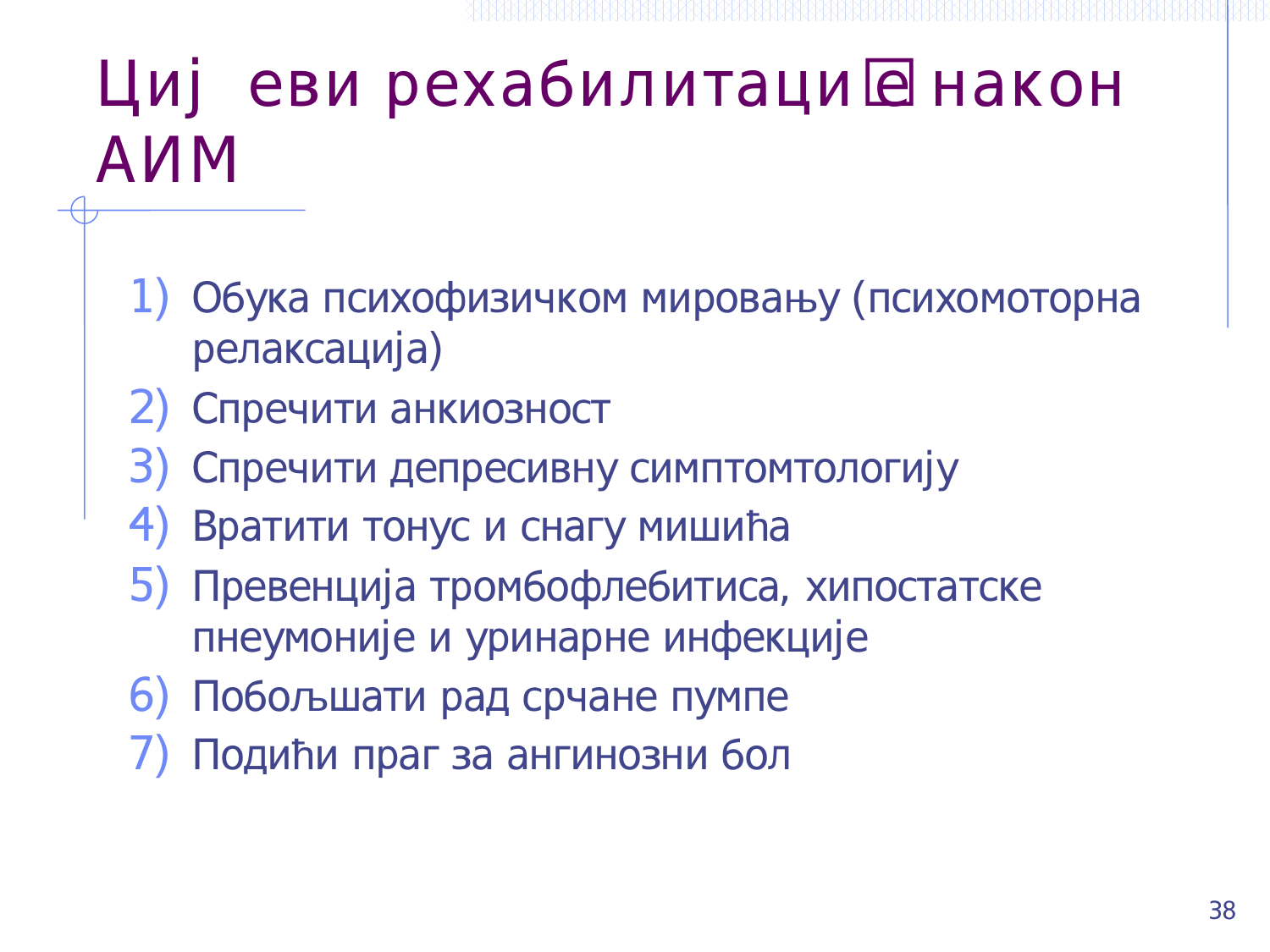

# Циљеви рехабилитације након АИМ
Обука психофизичком мировању (психомоторна релаксација)
Спречити анкиозност
Спречити депресивну симптомтологију
Вратити тонус и снагу мишића
Превенција тромбофлебитиса, хипостатске пнеумоније и уринарне инфекције
Побољшати рад срчане пумпе
Подићи праг за ангинозни бол
38